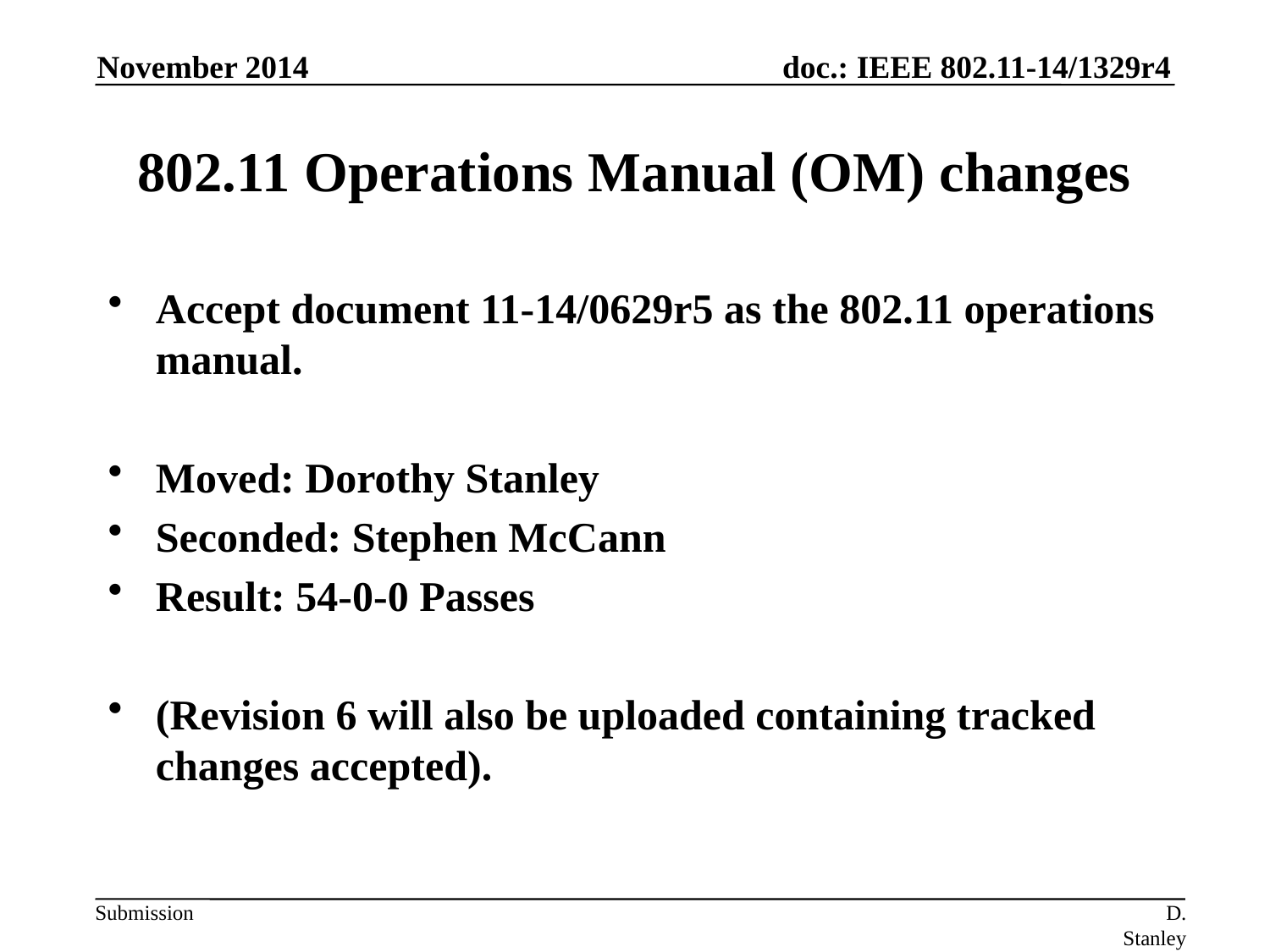

November 2014
# 802.11 Operations Manual (OM) changes
Accept document 11-14/0629r5 as the 802.11 operations manual.

Moved: Dorothy Stanley
Seconded: Stephen McCann
Result: 54-0-0 Passes

(Revision 6 will also be uploaded containing tracked changes accepted).
D. Stanley Aruba Networks